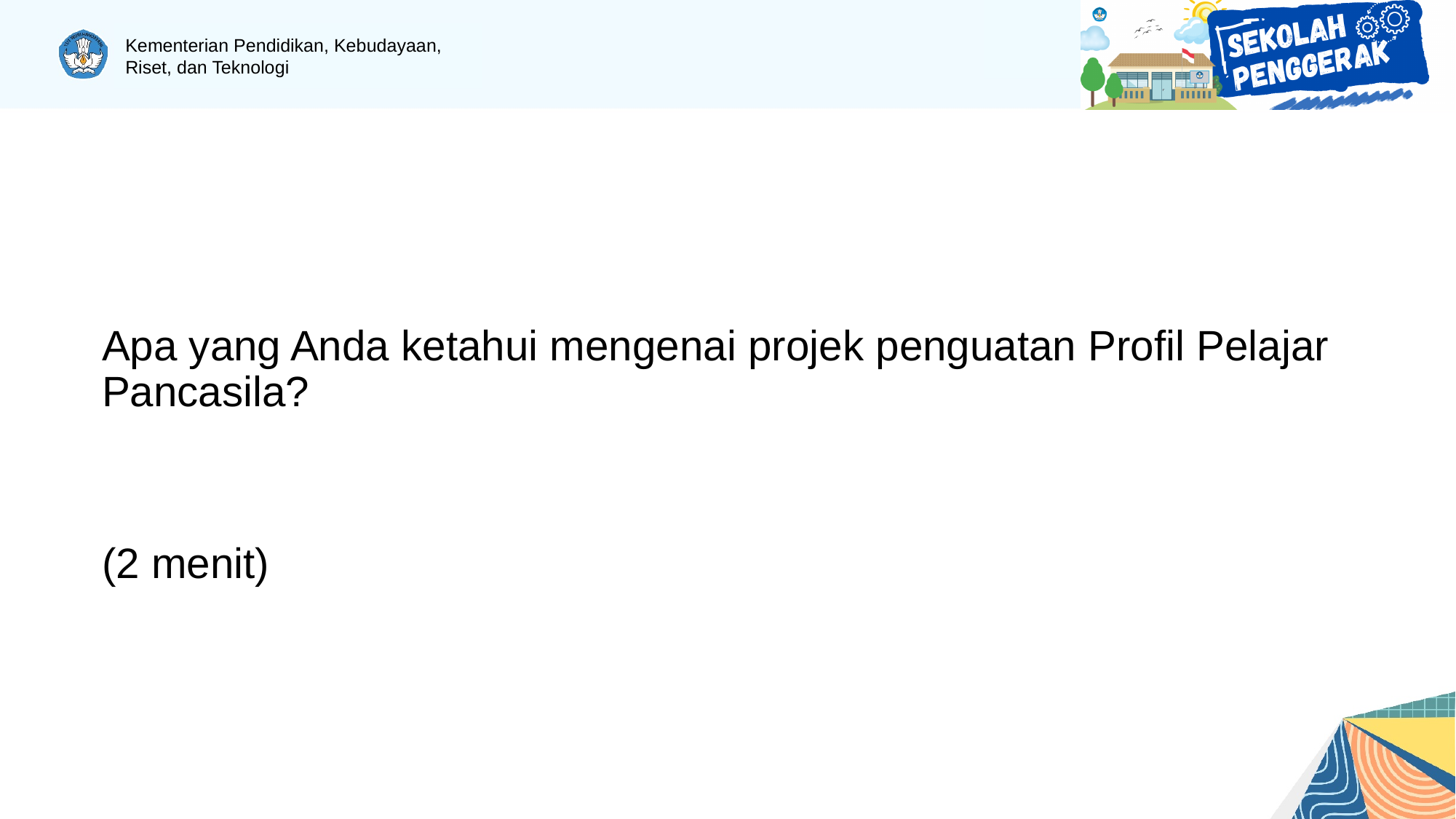

# Apa yang Anda ketahui mengenai projek penguatan Profil Pelajar Pancasila?
(2 menit)